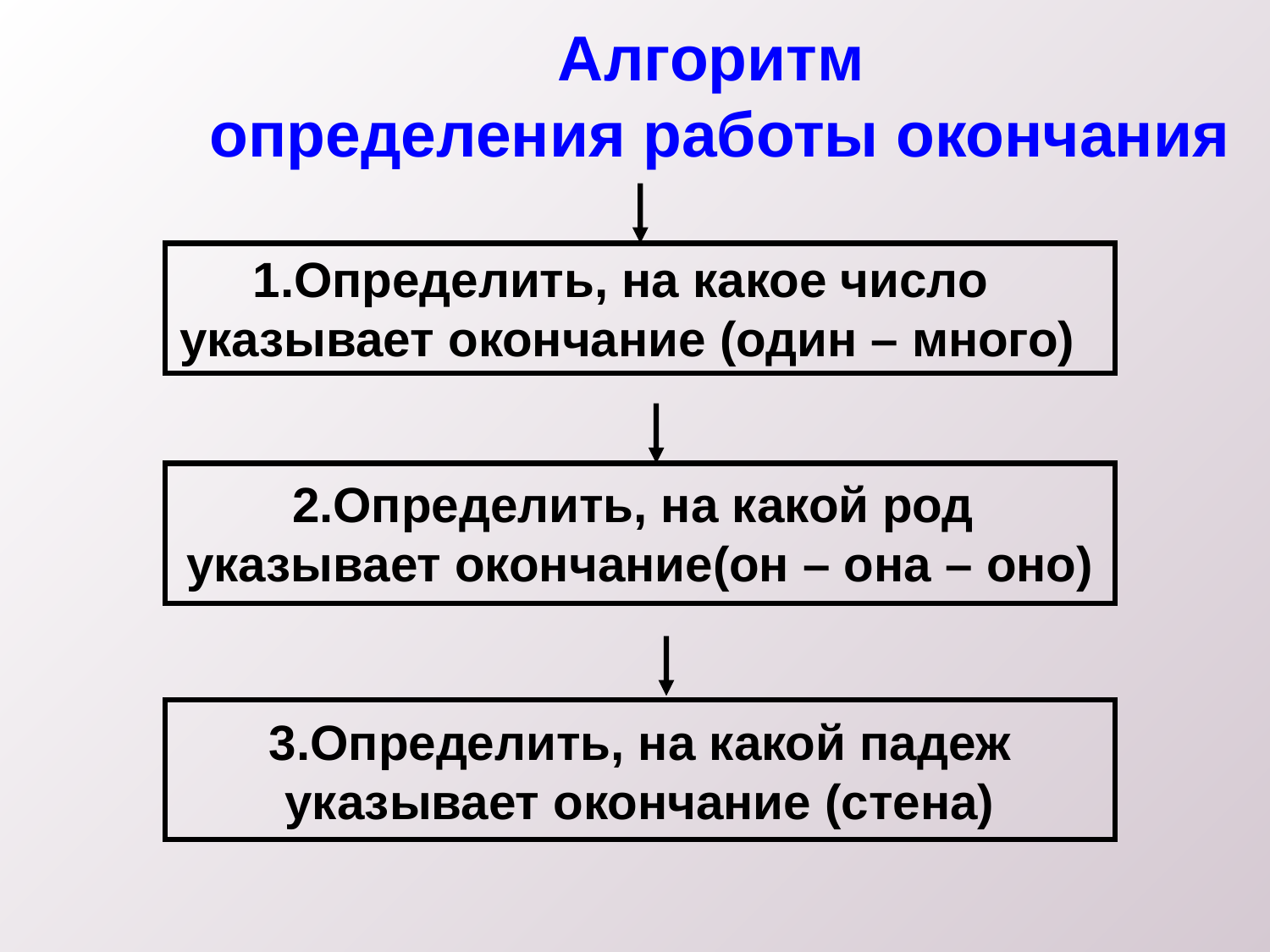

Алгоритм
определения работы окончания

1.Определить, на какое число
указывает окончание (один – много)

2.Определить, на какой род
указывает окончание(он – она – оно)

3.Определить, на какой падеж
указывает окончание (стена)